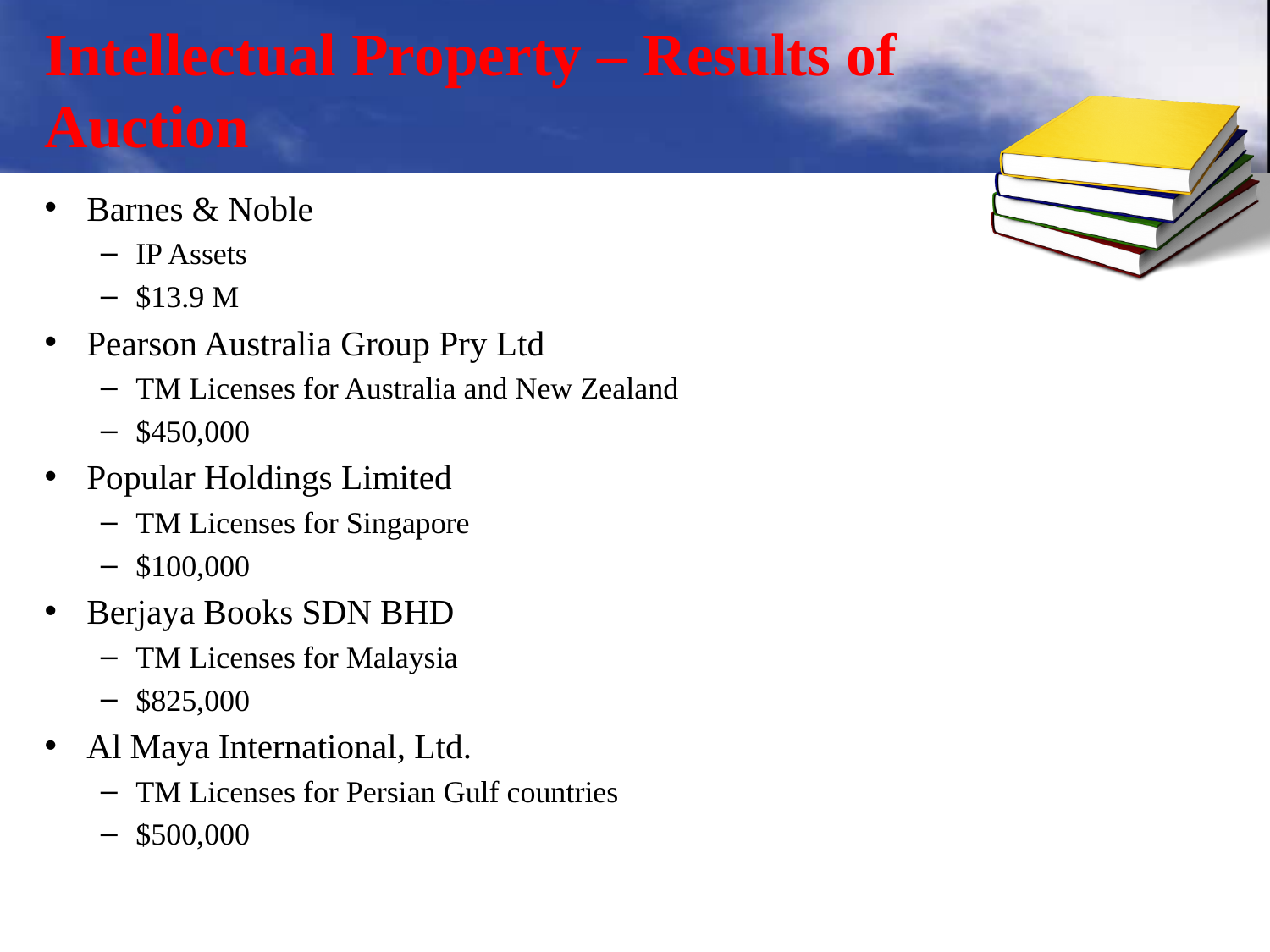

# Intellectual Property – Results of Auction
Barnes & Noble
IP Assets
$13.9 M
Pearson Australia Group Pry Ltd
TM Licenses for Australia and New Zealand
$450,000
Popular Holdings Limited
TM Licenses for Singapore
$100,000
Berjaya Books SDN BHD
TM Licenses for Malaysia
$825,000
Al Maya International, Ltd.
TM Licenses for Persian Gulf countries
$500,000